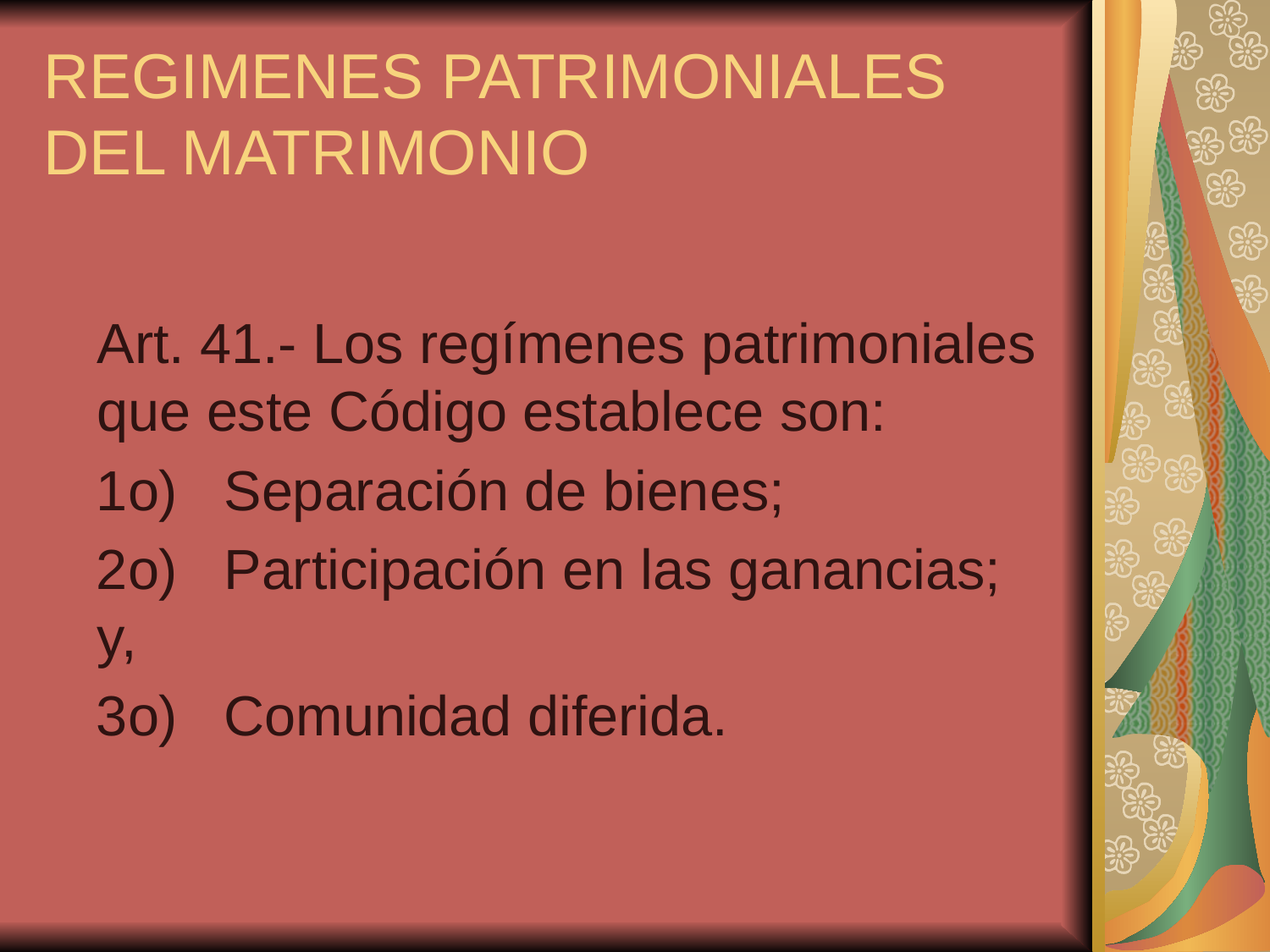

REGIMENES PATRIMONIALES DEL MATRIMONIO

	Art. 41.- Los regímenes patrimoniales que este Código establece son:
   1o)	Separación de bienes;
   2o)	Participación en las ganancias; y,
   3o)	Comunidad diferida.